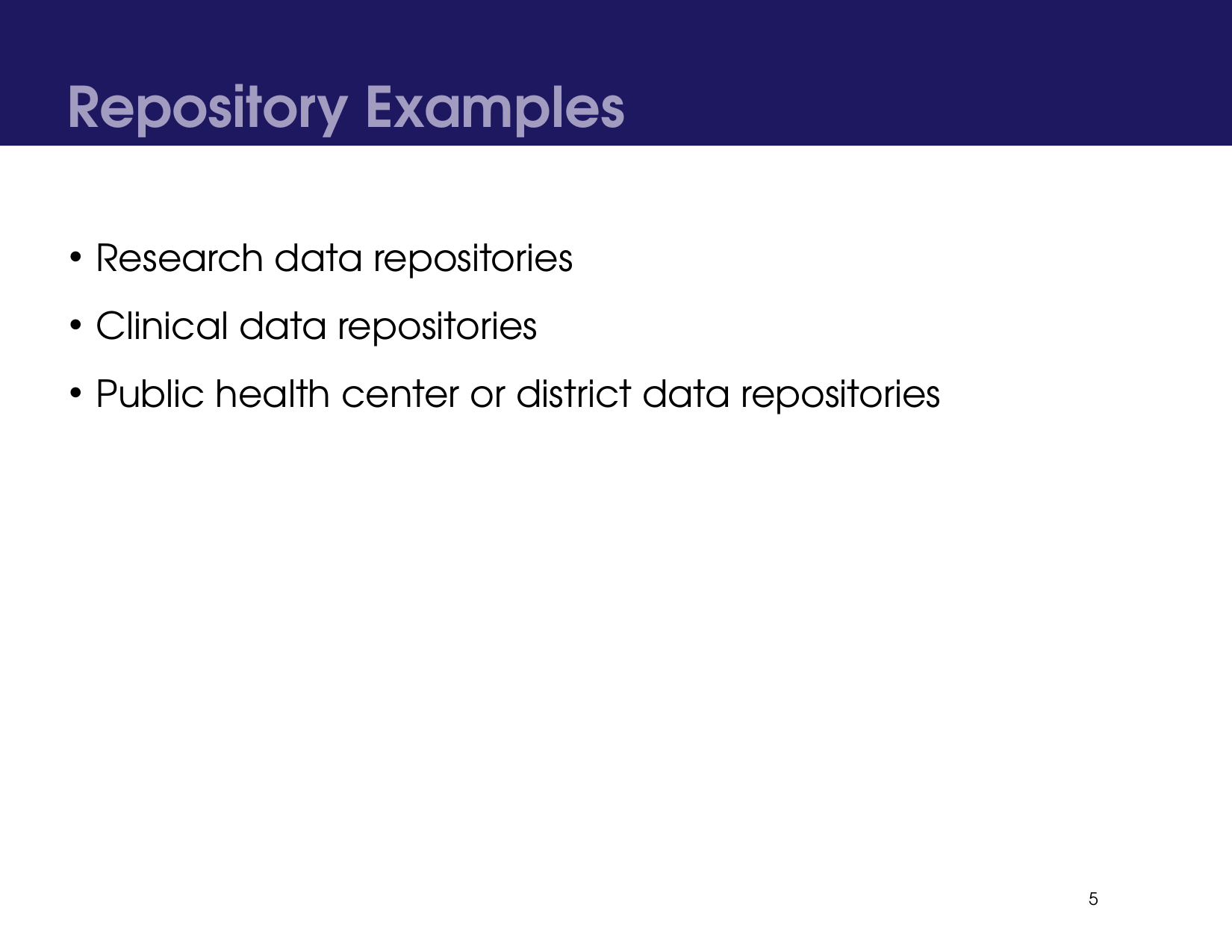

# Repository Examples
Research data repositories
Clinical data repositories
Public health center or district data repositories
5